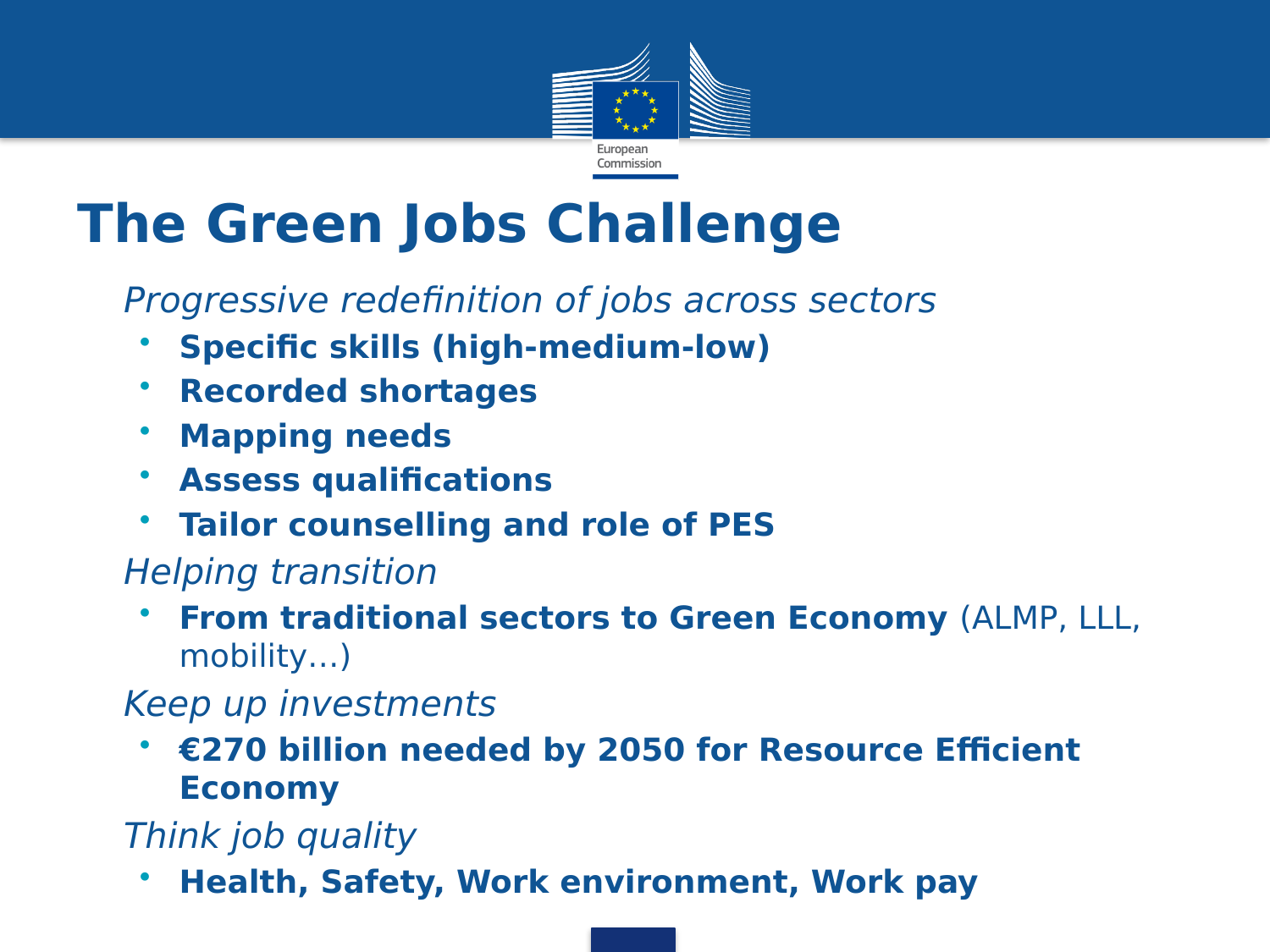

The Green Jobs Challenge
Progressive redefinition of jobs across sectors
Specific skills (high-medium-low)
Recorded shortages
Mapping needs
Assess qualifications
Tailor counselling and role of PES
Helping transition
From traditional sectors to Green Economy (ALMP, LLL, mobility…)
Keep up investments
€270 billion needed by 2050 for Resource Efficient Economy
Think job quality
Health, Safety, Work environment, Work pay